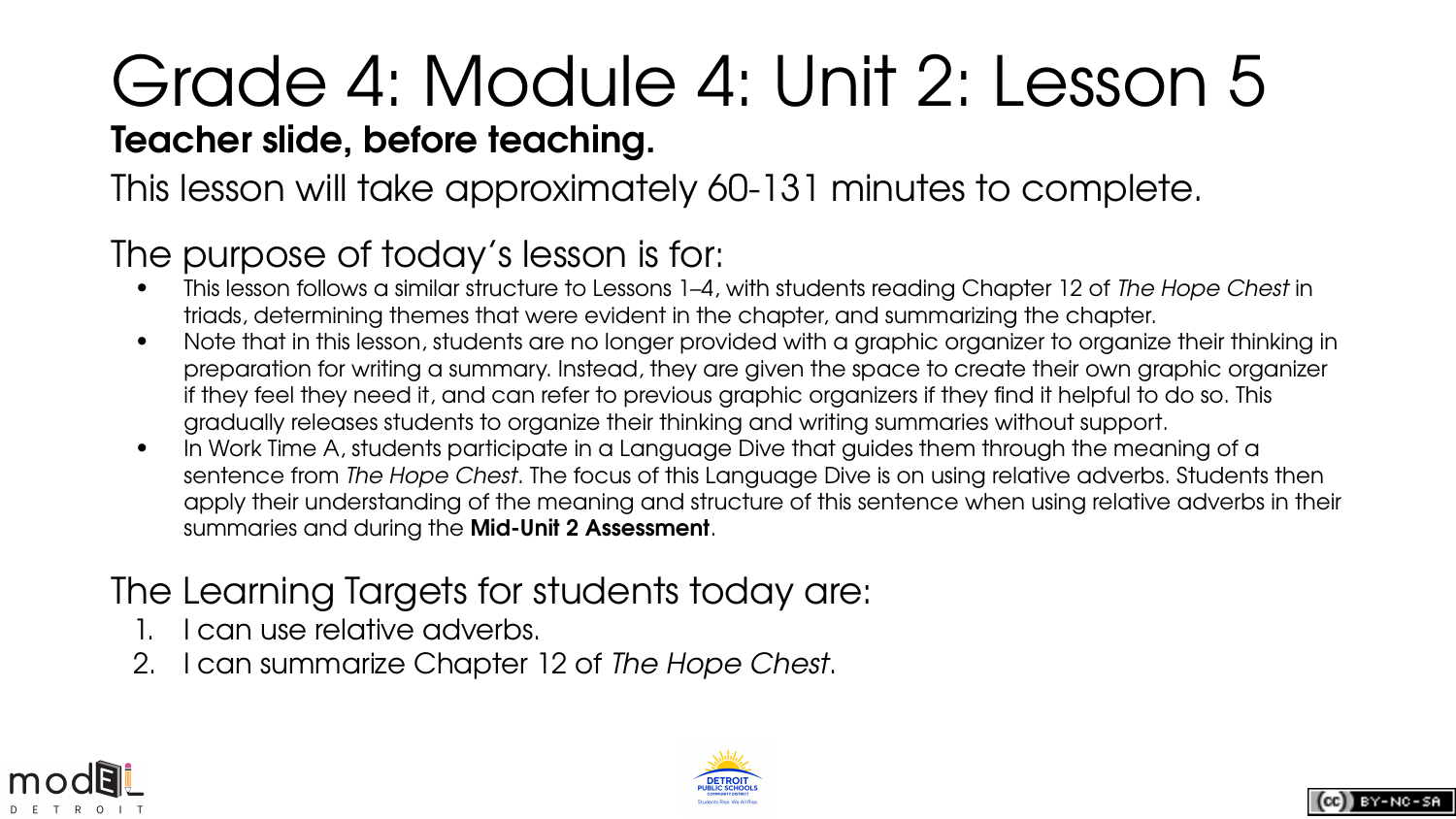

# Grade 4: Module 4: Unit 2: Lesson 5
Teacher slide, before teaching.
This lesson will take approximately 60-131 minutes to complete.

The purpose of today’s lesson is for:
This lesson follows a similar structure to Lessons 1–4, with students reading Chapter 12 of The Hope Chest in triads, determining themes that were evident in the chapter, and summarizing the chapter.
Note that in this lesson, students are no longer provided with a graphic organizer to organize their thinking in preparation for writing a summary. Instead, they are given the space to create their own graphic organizer if they feel they need it, and can refer to previous graphic organizers if they find it helpful to do so. This gradually releases students to organize their thinking and writing summaries without support.
In Work Time A, students participate in a Language Dive that guides them through the meaning of a sentence from The Hope Chest. The focus of this Language Dive is on using relative adverbs. Students then apply their understanding of the meaning and structure of this sentence when using relative adverbs in their summaries and during the Mid-Unit 2 Assessment.

The Learning Targets for students today are:
I can use relative adverbs.
I can summarize Chapter 12 of The Hope Chest.